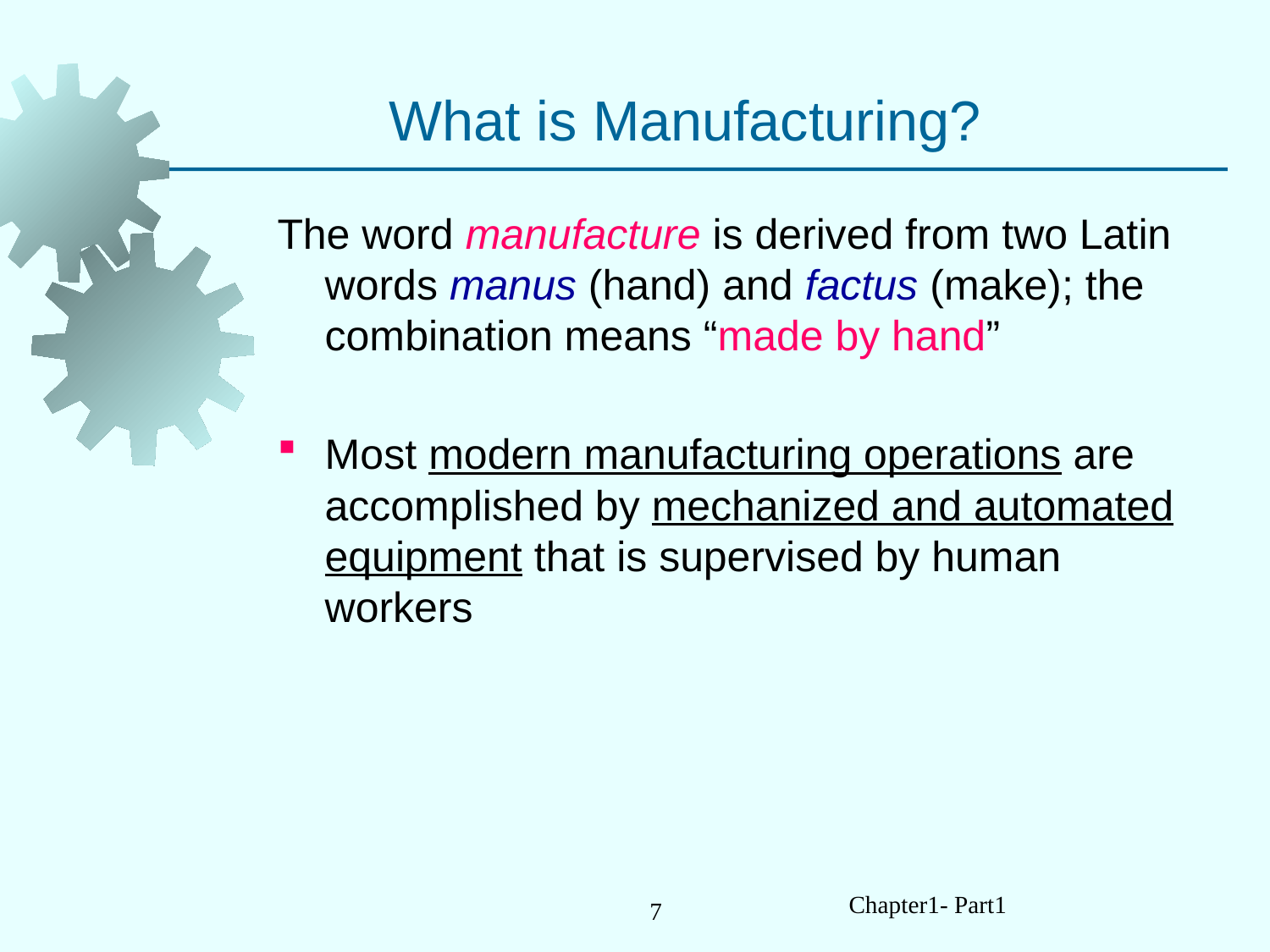

# What is Manufacturing?
The word manufacture is derived from two Latin words manus (hand) and factus (make); the combination means “made by hand”

Most modern manufacturing operations are  accomplished by mechanized and automated equipment that is supervised by human workers
Chapter1- Part1
7